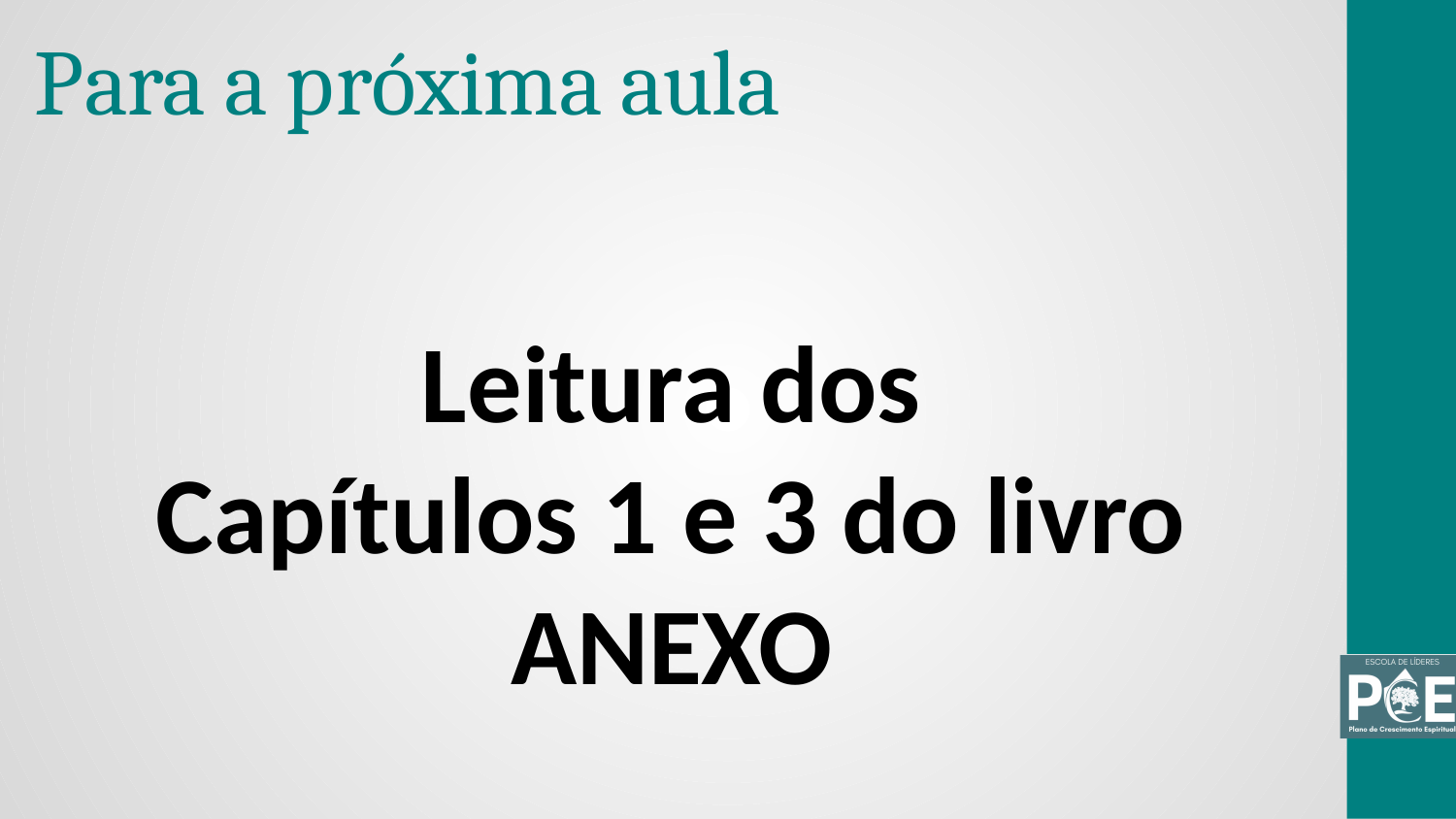

Para a próxima aula
Leitura dos
Capítulos 1 e 3 do livro ANEXO